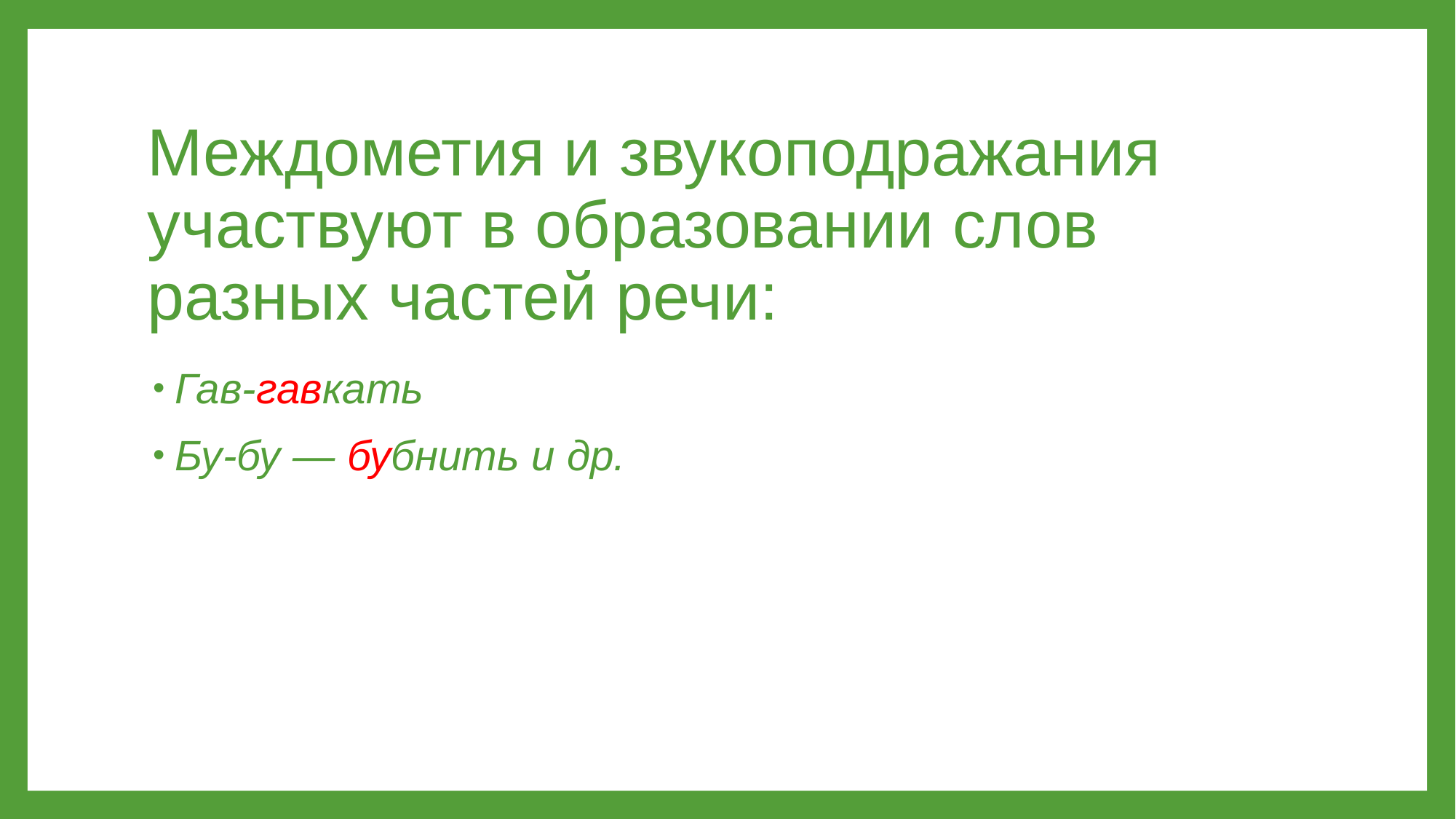

# Междометия и звукоподражания участвуют в образовании слов разных частей речи:
Гав-гавкать
Бу-бу — бубнить и др.